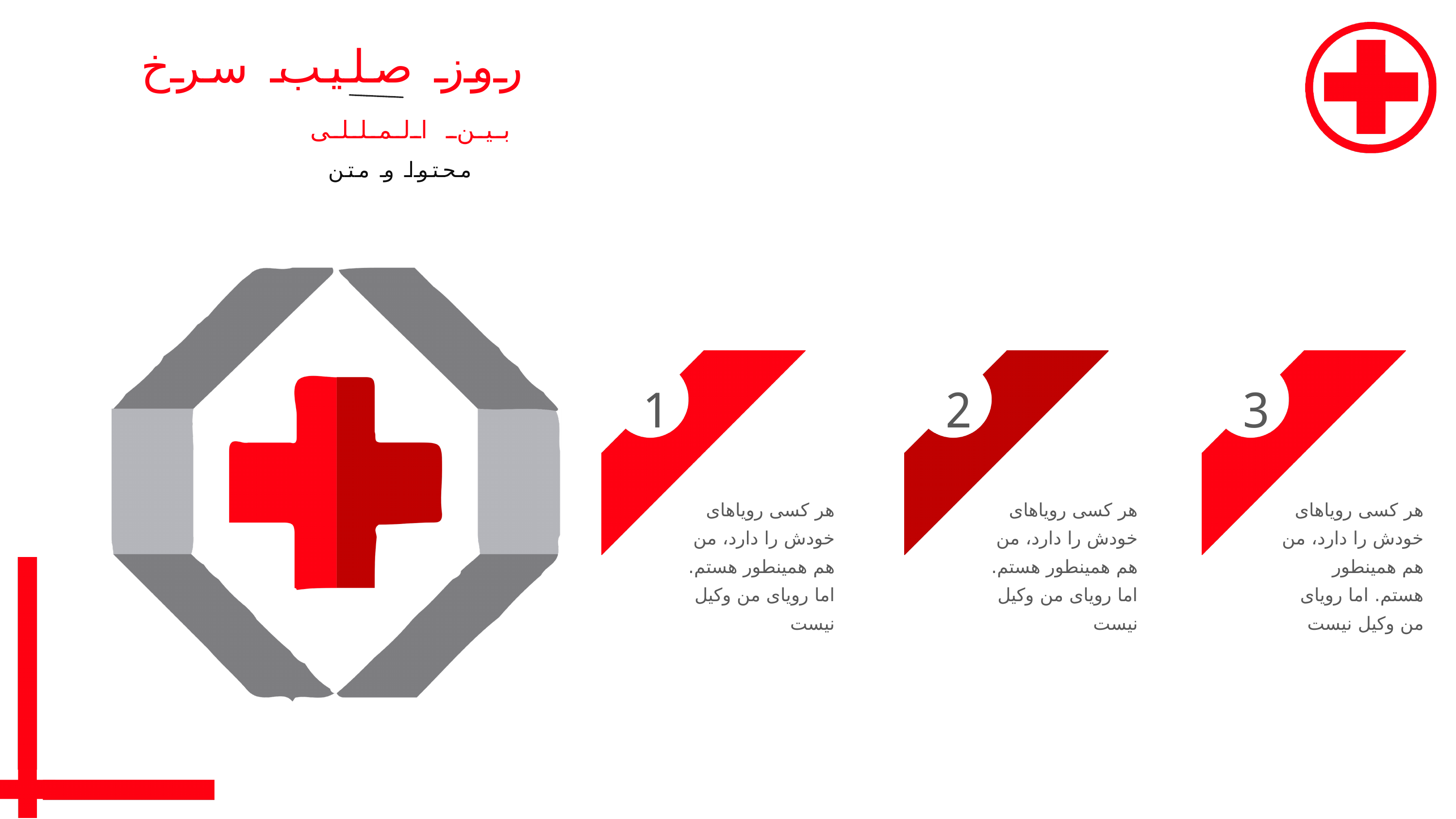

روز صلیب سرخ

بین المللی
محتوا و متن

1
2
3
هر کسی رویاهای خودش را دارد، من هم همینطور هستم. اما رویای من وکیل نیست
هر کسی رویاهای خودش را دارد، من هم همینطور هستم. اما رویای من وکیل نیست
هر کسی رویاهای خودش را دارد، من هم همینطور هستم. اما رویای من وکیل نیست